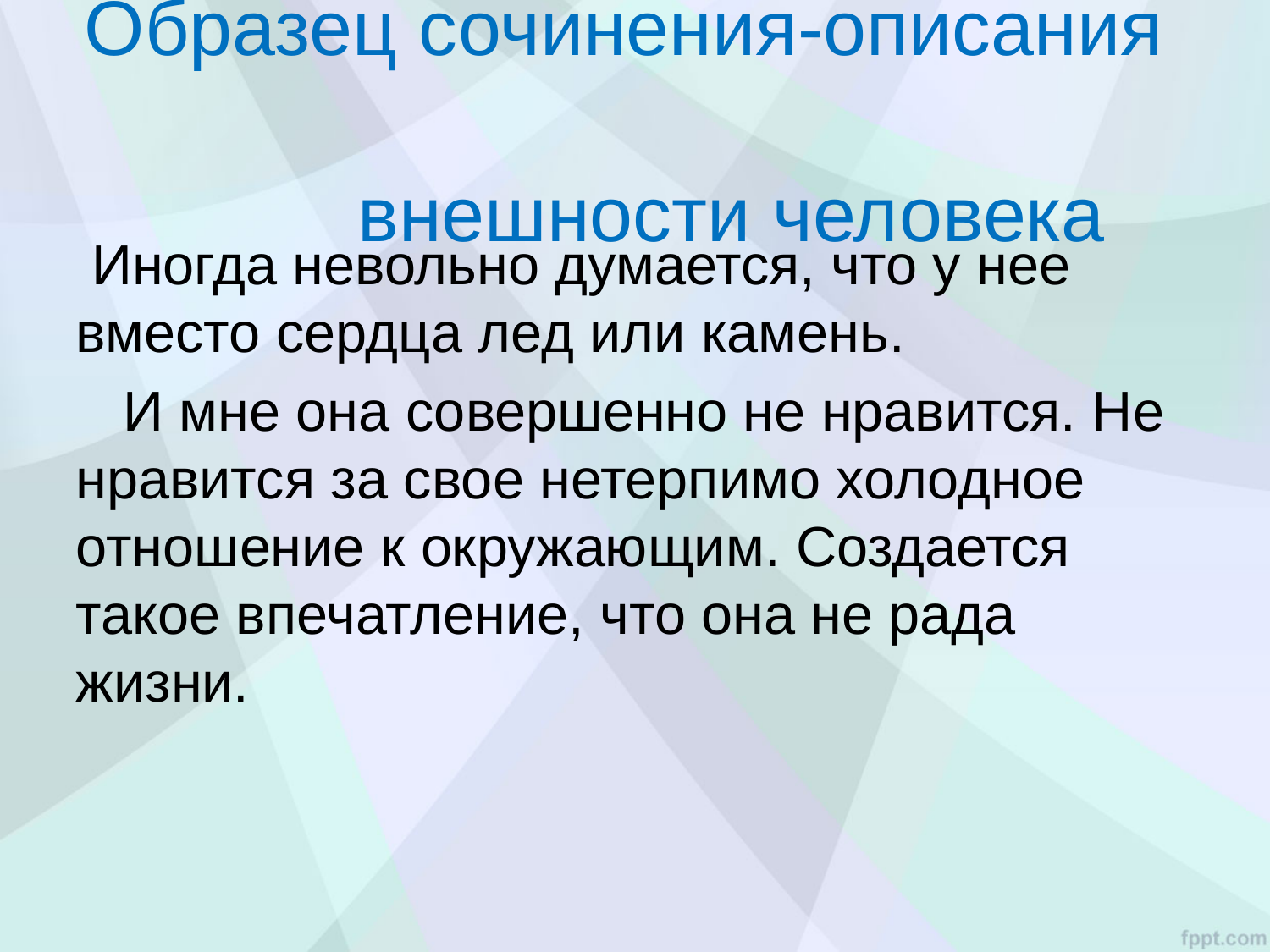

# Образец сочинения-описания внешности человека
 Иногда невольно думается, что у нее вместо сердца лед или камень.
   И мне она совершенно не нравится. Не нравится за свое нетерпимо холодное отношение к окружающим. Создается такое впечатление, что она не рада жизни.